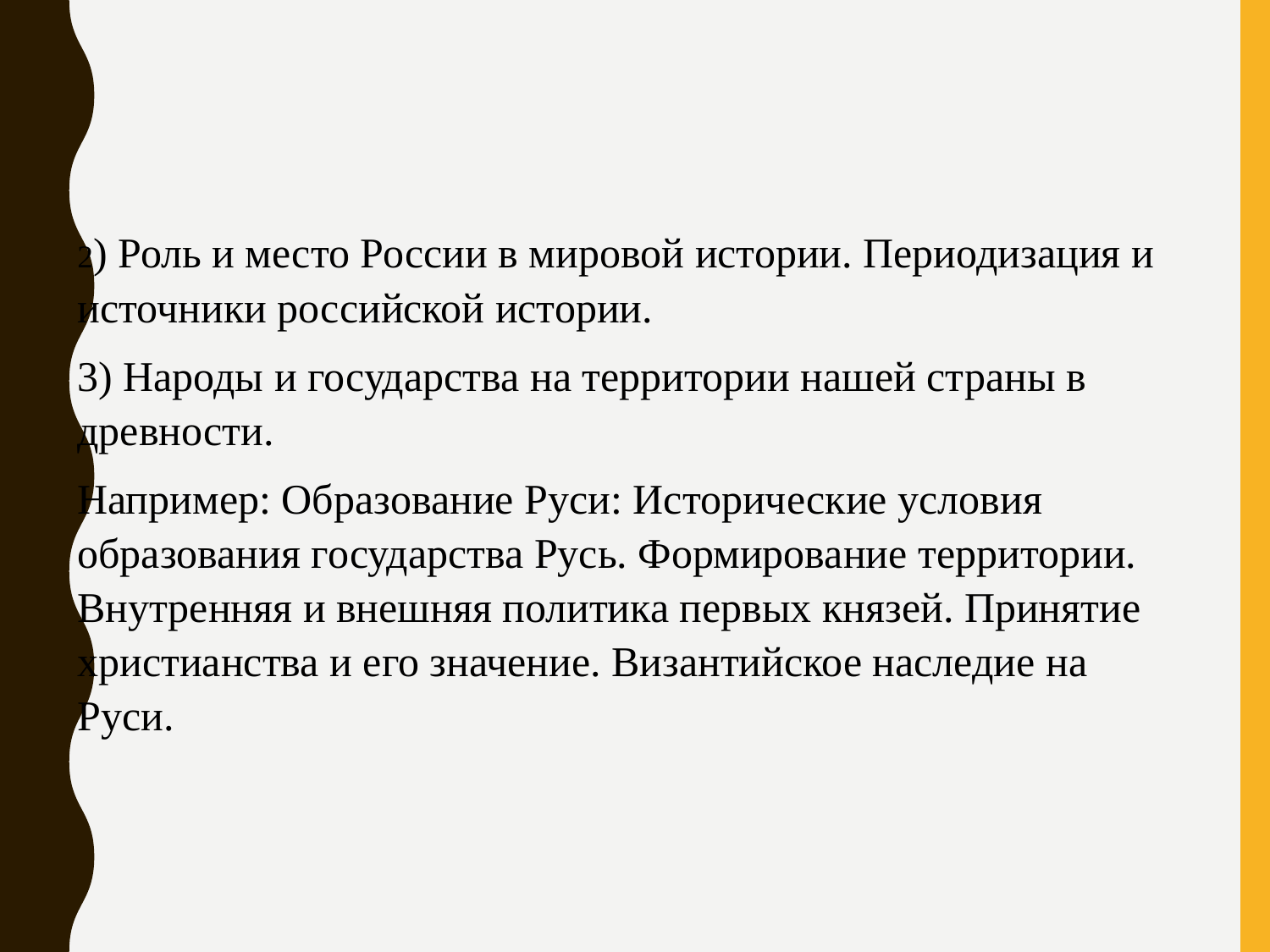

2) Роль и место России в мировой истории. Периодизация и источники российской истории.
3) Народы и государства на территории нашей страны в древности.
Например: Образование Руси: Исторические условия образования государства Русь. Формирование территории. Внутренняя и внешняя политика первых князей. Принятие христианства и его значение. Византийское наследие на Руси.